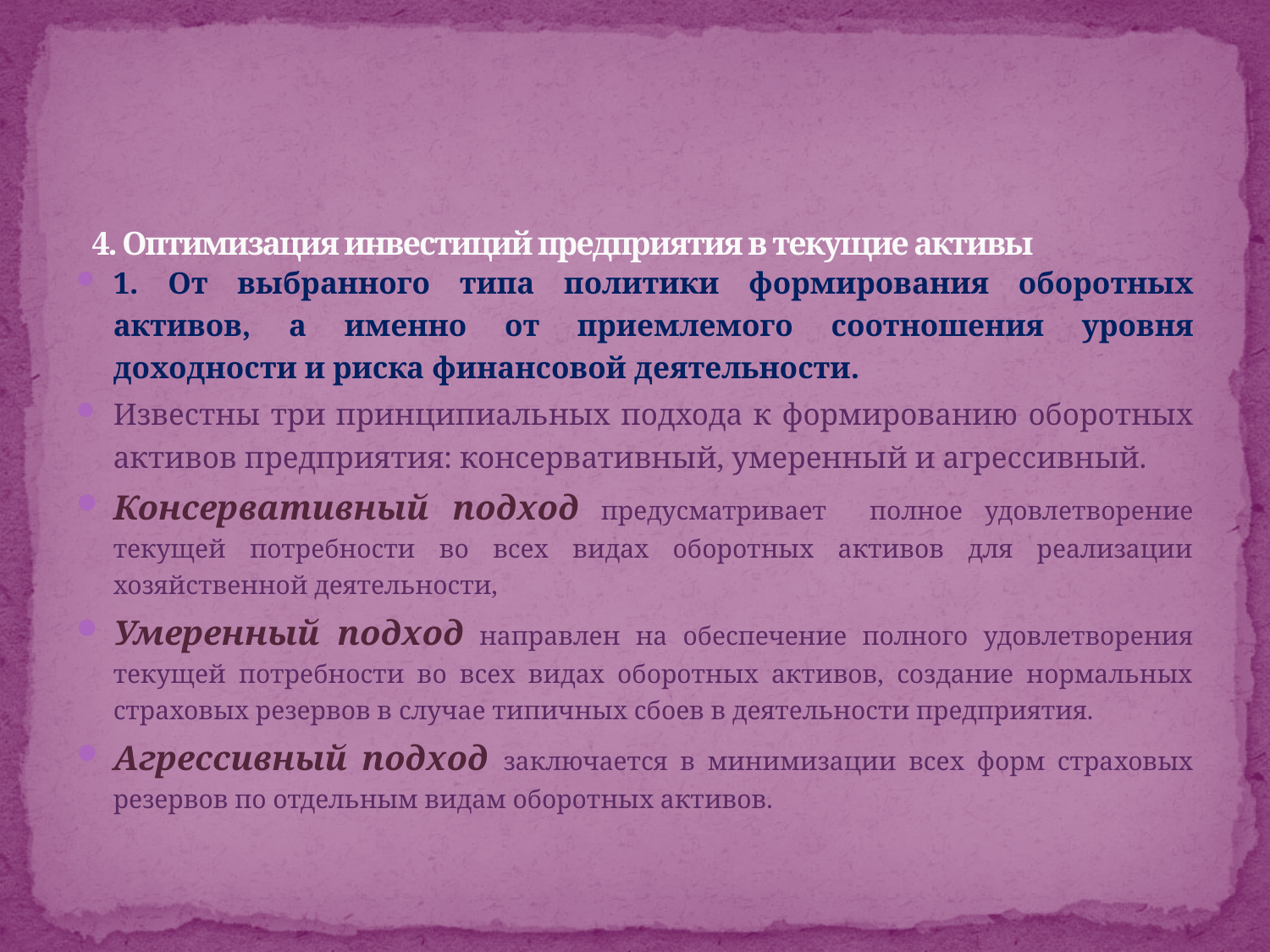

# 4. Оптимизация инвестиций предприятия в текущие активы

1. От выбранного типа политики формирования оборотных активов, а именно от приемлемого соотношения уровня доходности и риска финансовой деятельности.
Известны три принципиальных подхода к формированию оборотных активов предприятия: консервативный, умеренный и агрессивный.
Консервативный подход предусматривает  полное удовлетворение текущей потребности во всех видах оборотных активов для реализации хозяйственной деятельности,
Умеренный подход направлен на обеспечение полного удовлетворения текущей потребности во всех видах оборотных активов, создание нормальных страховых резервов в случае типичных сбоев в деятельности предприятия.
Агрессивный подход заключается в минимизации всех форм страховых резервов по отдельным видам оборотных активов.